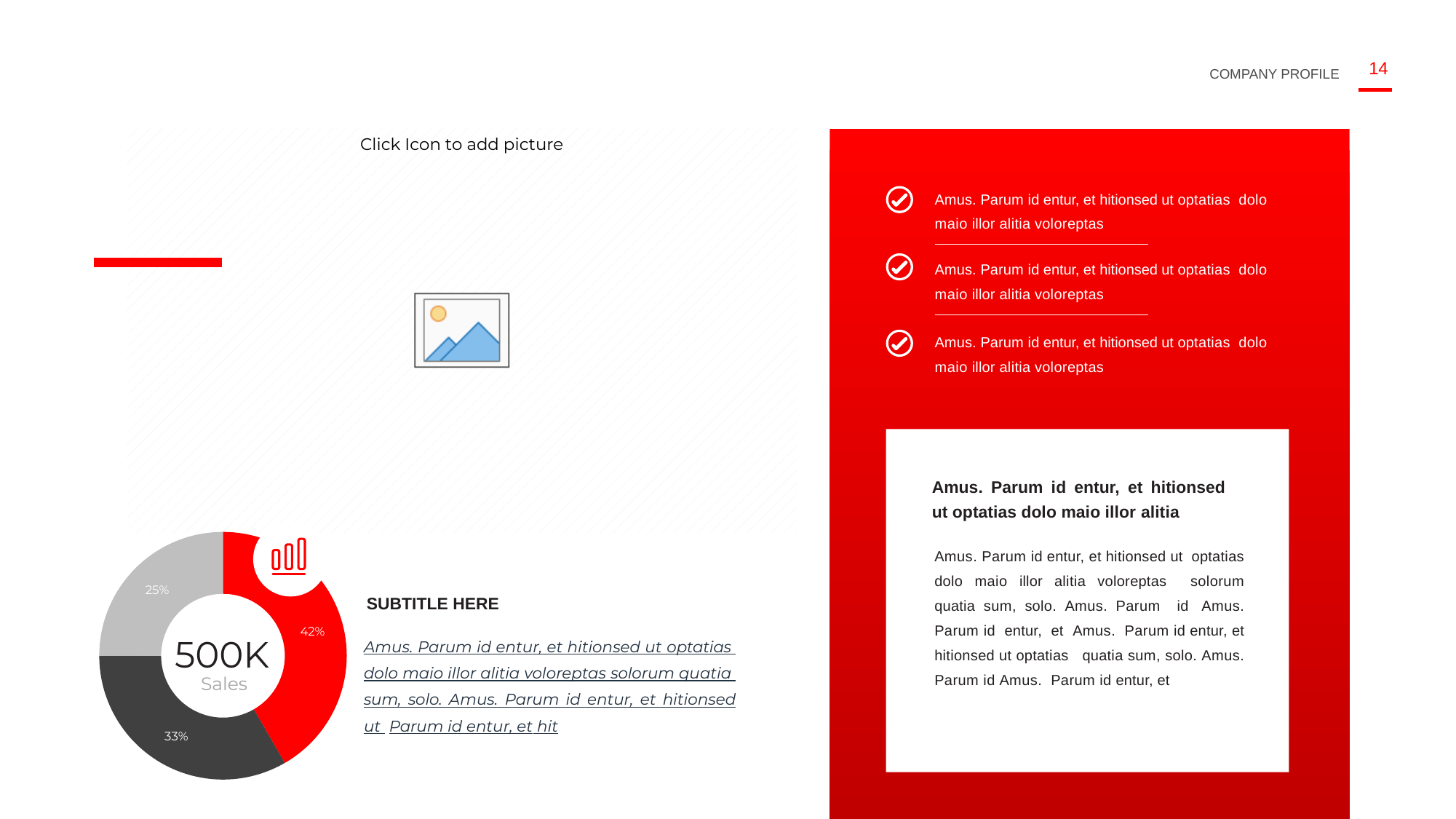

Amus. Parum id entur, et hitionsed ut optatias  dolo maio illor alitia voloreptas

Amus. Parum id entur, et hitionsed ut optatias  dolo maio illor alitia voloreptas

Amus. Parum id entur, et hitionsed ut optatias  dolo maio illor alitia voloreptas

Amus. Parum id entur, et hitionsed  ut optatias dolo maio illor alitia

### Chart

| Category | Sales |
|---|---|
| Elements 1 | 5.0 |
| Elements 2 | 4.0 |
| Elements 3 | 3.0 |

Amus. Parum id entur, et hitionsed ut  optatias dolo maio illor alitia voloreptas  solorum quatia sum, solo. Amus. Parum  id Amus. Parum id entur, et Amus.  Parum id entur, et hitionsed ut optatias  quatia sum, solo. Amus. Parum id Amus.  Parum id entur, et
SUBTITLE HERE
500K
Amus. Parum id entur, et hitionsed ut optatias  dolo maio illor alitia voloreptas solorum quatia  sum, solo. Amus. Parum id entur, et hitionsed ut  Parum id entur, et hit
Sales